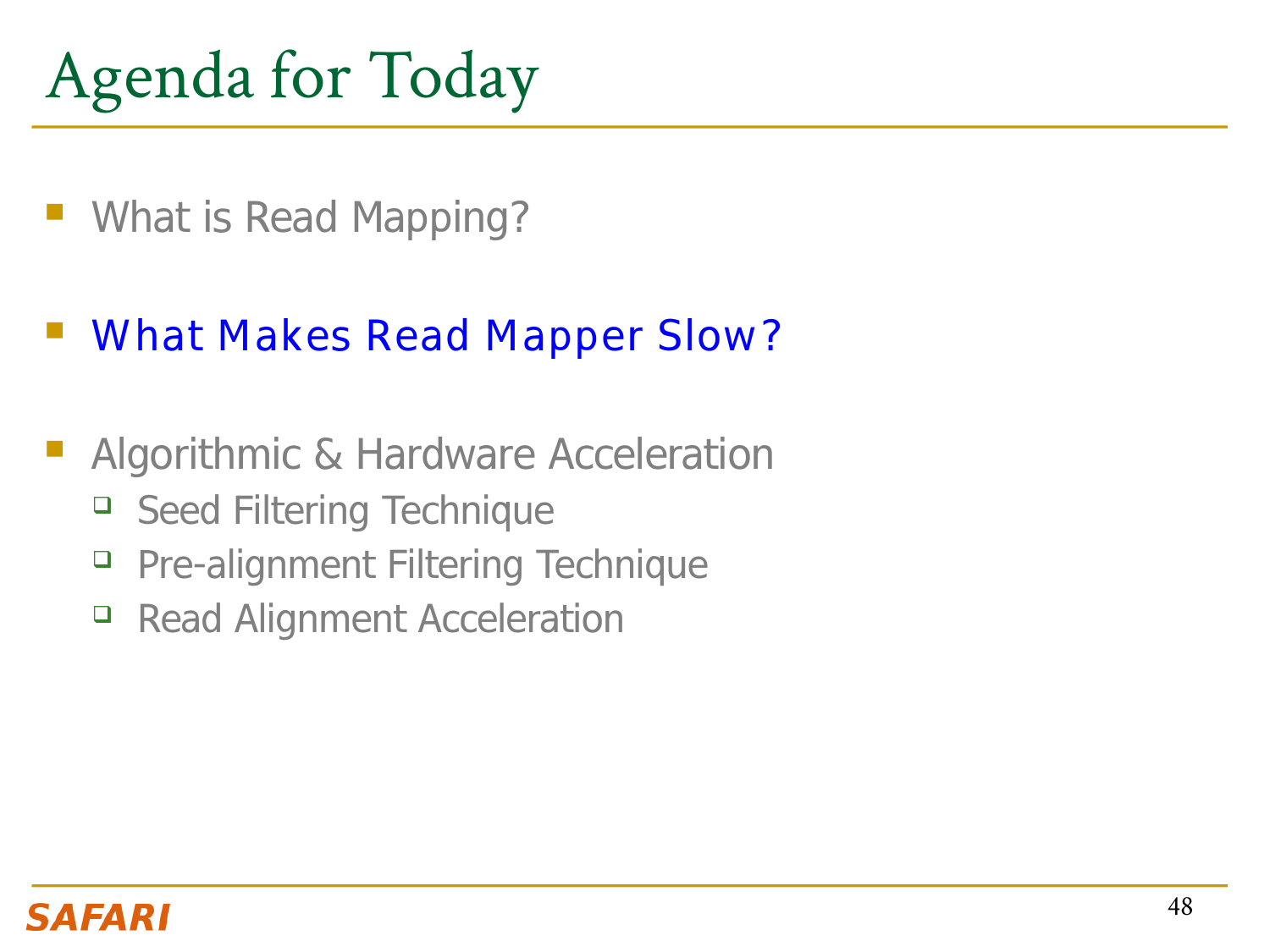

# Agenda for Today

What is Read Mapping?

What Makes Read Mapper Slow?

Algorithmic & Hardware Acceleration
Seed Filtering Technique
Pre-alignment Filtering Technique
Read Alignment Acceleration
48